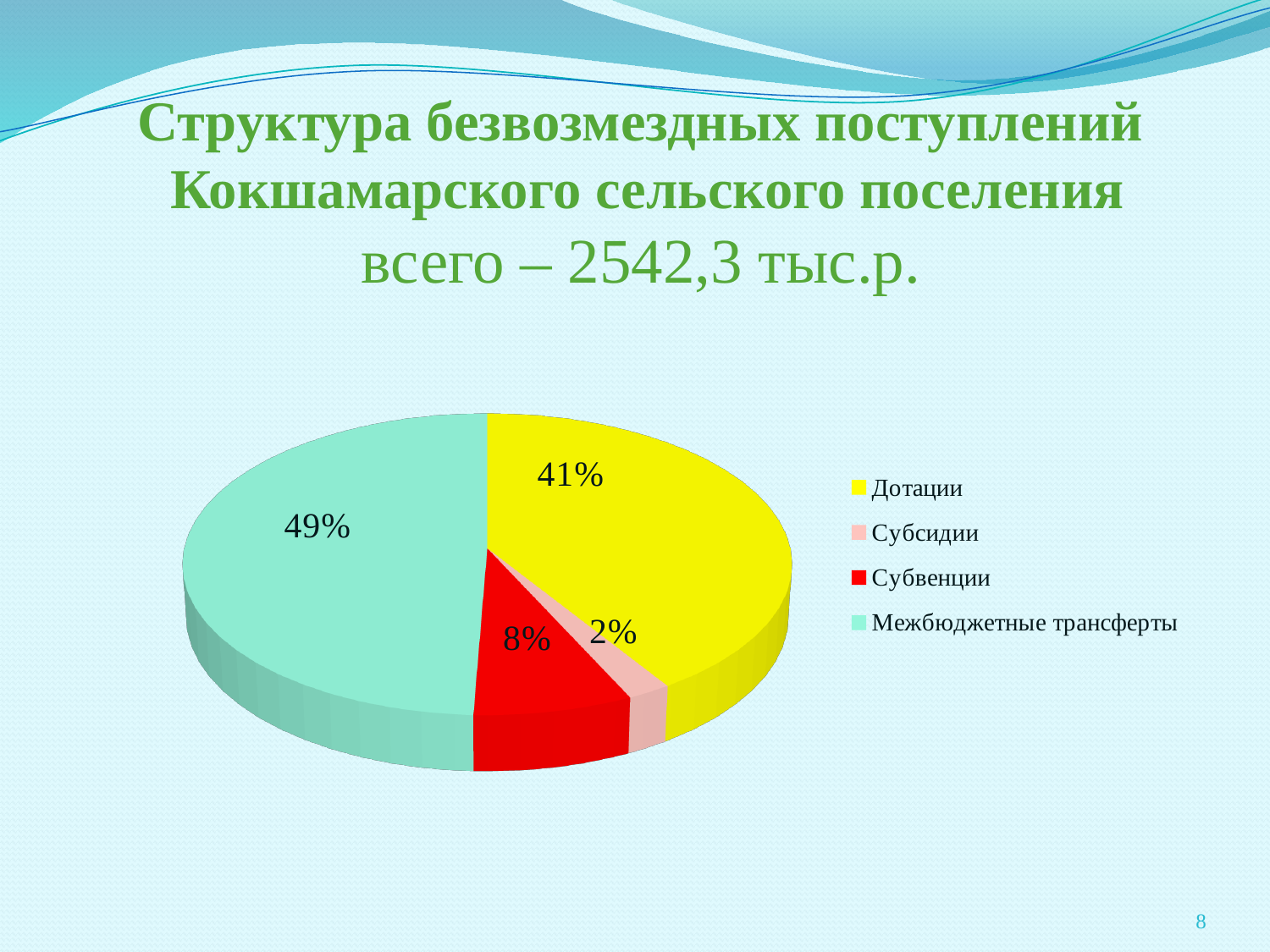

# Структура безвозмездных поступлений Кокшамарского сельского поселения всего – 2542,3 тыс.р.

[unsupported chart]

8